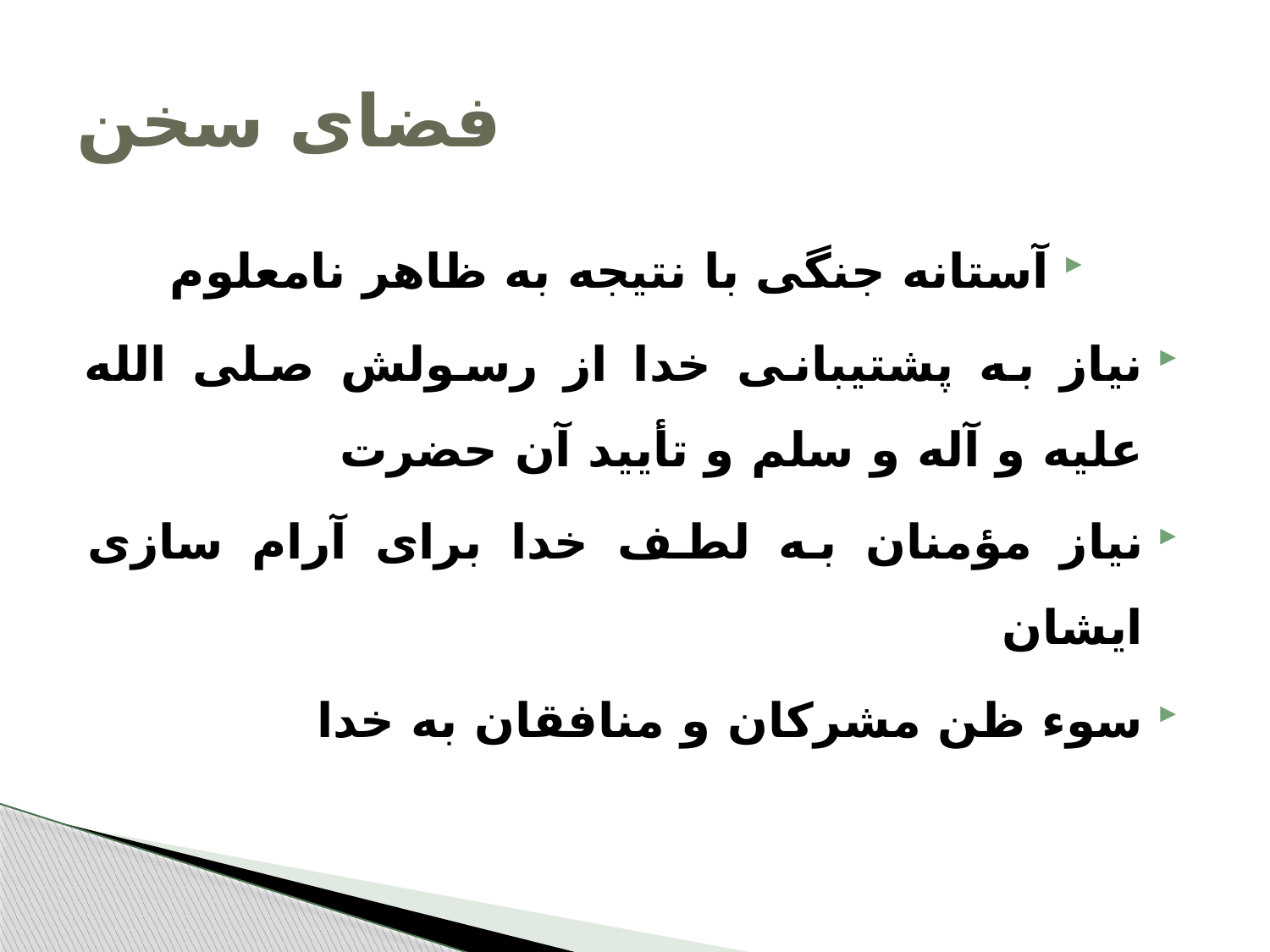

# فضای سخن
آستانه جنگی با نتیجه به ظاهر نامعلوم
نیاز به پشتیبانی خدا از رسولش صلی الله علیه و آله و سلم و تأیید آن حضرت
نیاز مؤمنان به لطف خدا برای آرام سازی ایشان
سوء ظن مشرکان و منافقان به خدا